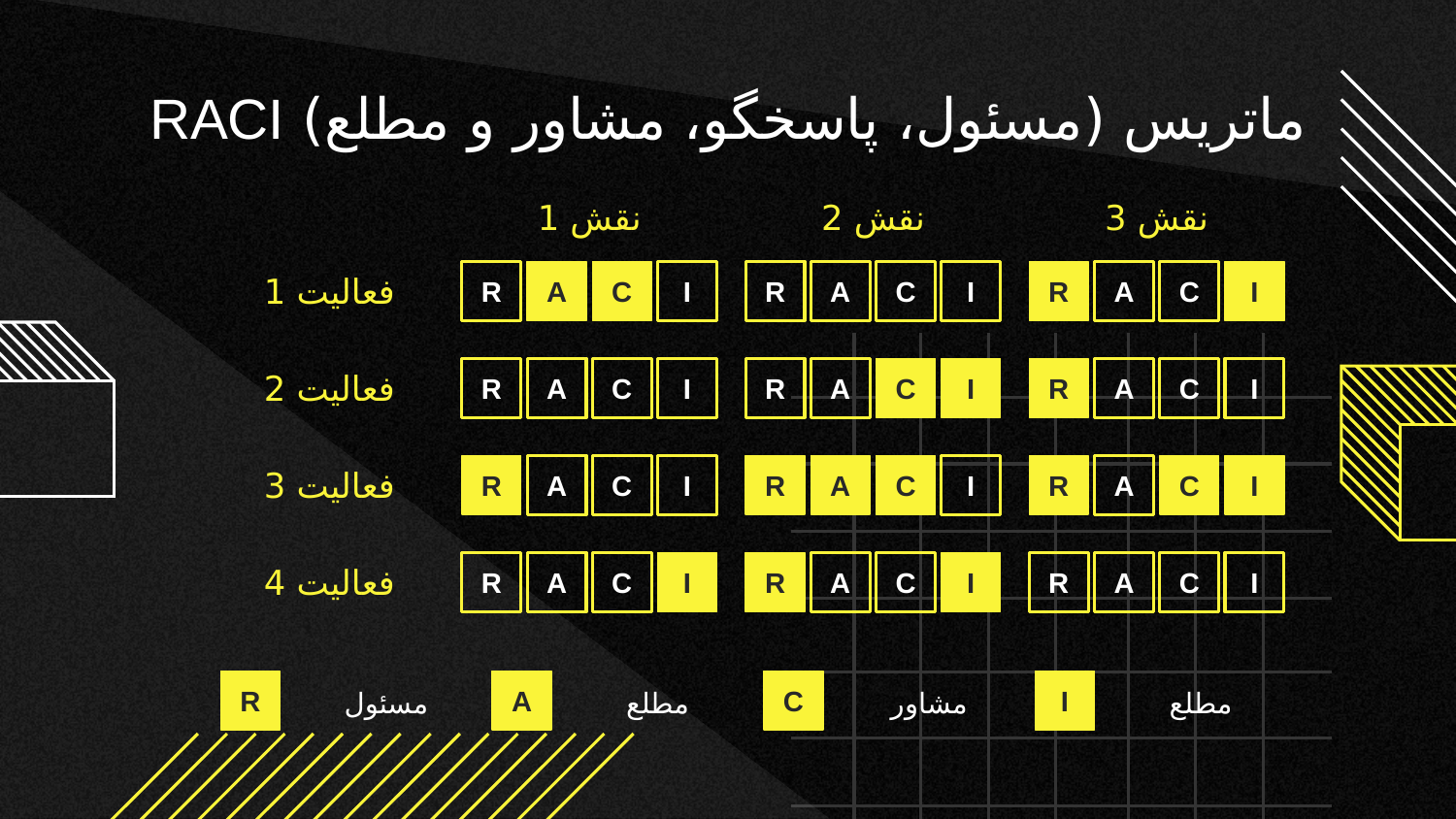

# ماتریس (مسئول، پاسخگو، مشاور و مطلع) RACI
نقش 1
نقش 2
نقش 3
C
C
C
R
R
R
A
A
A
I
I
I
فعالیت 1
C
C
C
R
R
R
A
A
A
I
I
I
فعالیت 2
C
C
C
R
R
R
A
A
A
I
I
I
فعالیت 3
C
C
C
R
R
R
A
A
A
I
I
I
فعالیت 4
C
مشاور
R
مسئول

A
مطلع
I
مطلع